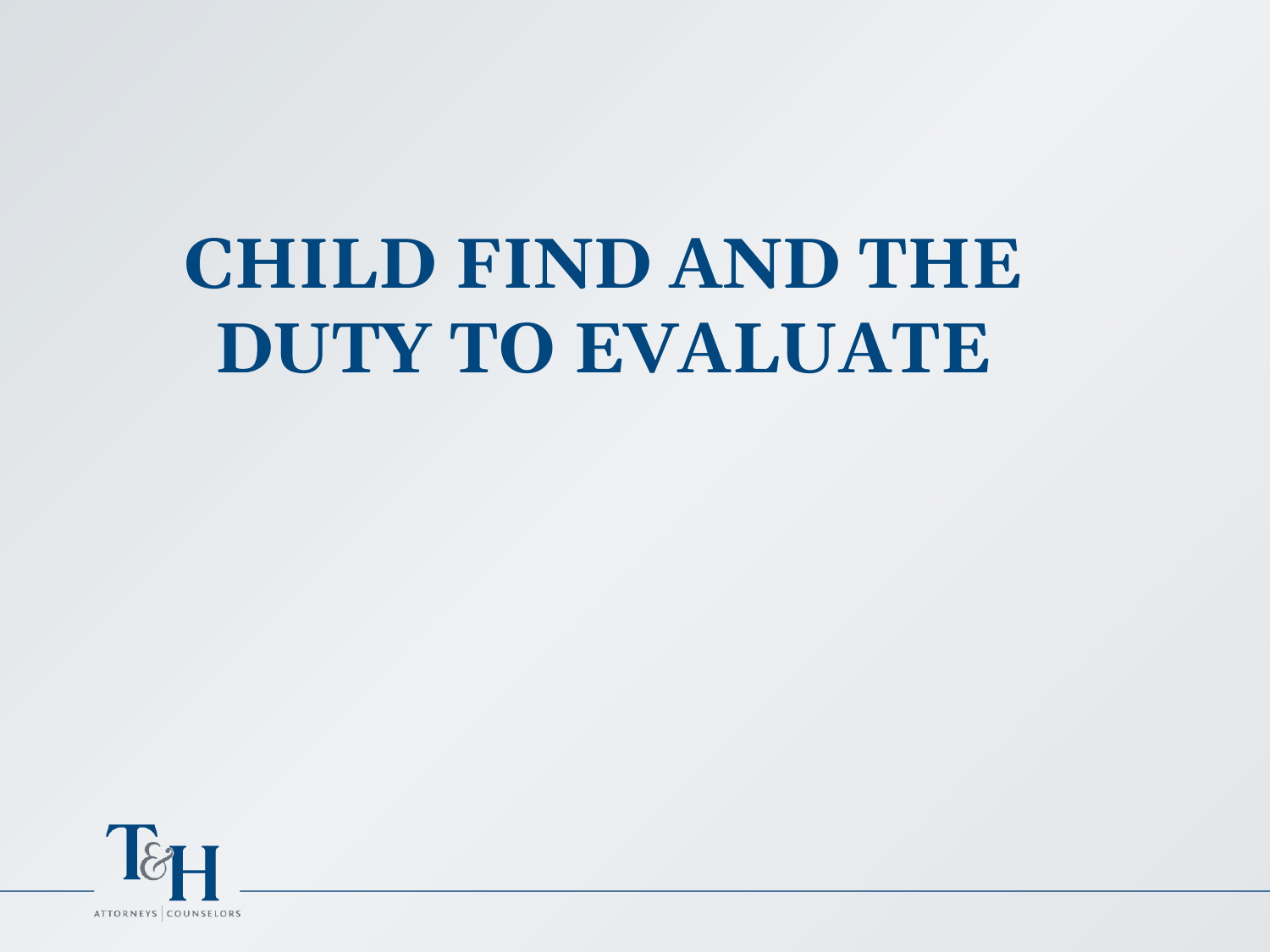

CHILD FIND AND THE DUTY TO EVALUATE